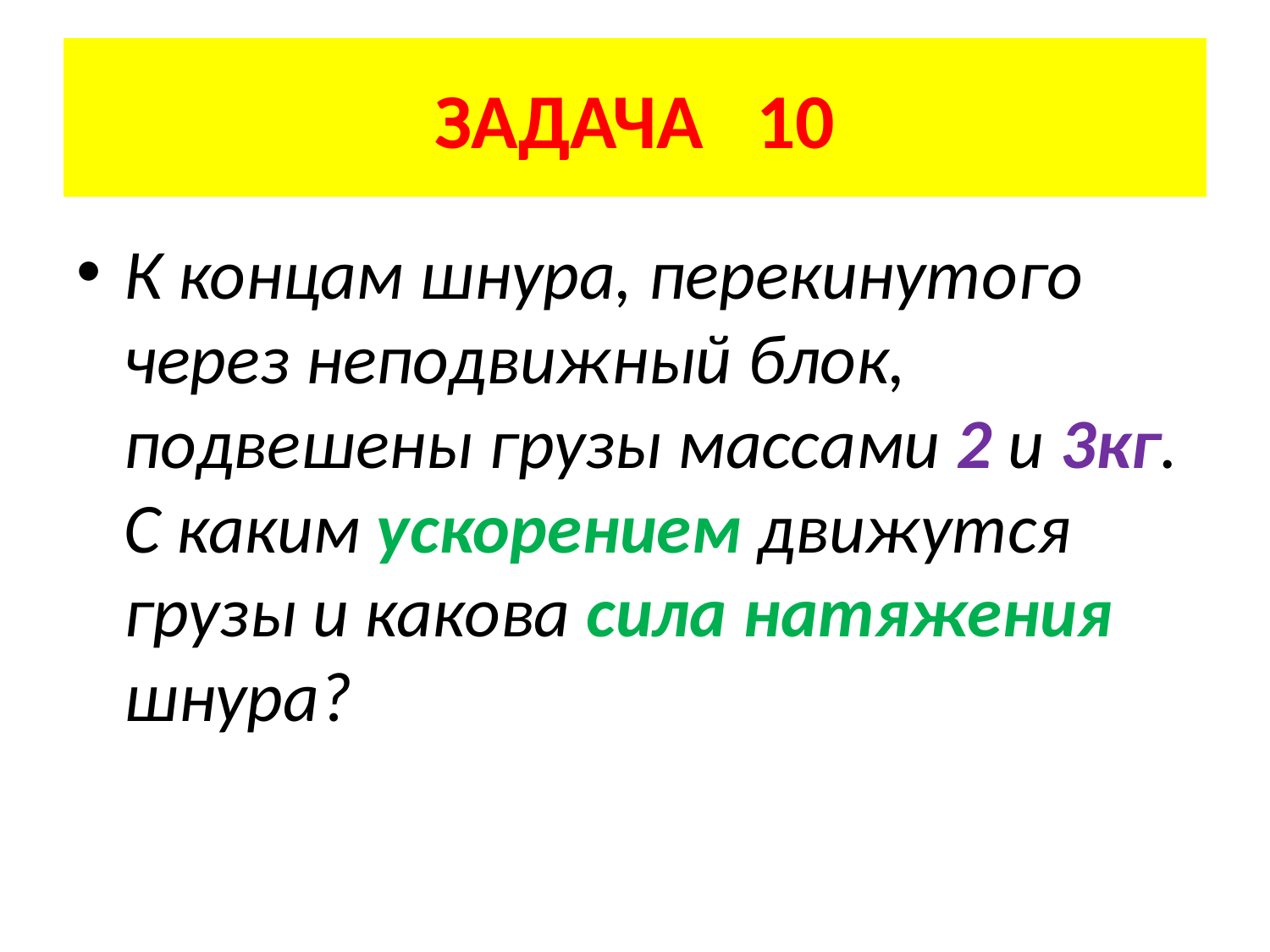

# ЗАДАЧА   10
К концам шнура, перекинутого через неподвижный блок, подвешены грузы массами 2 и 3кг. С каким ускорением движутся грузы и какова сила натяжения шнура?